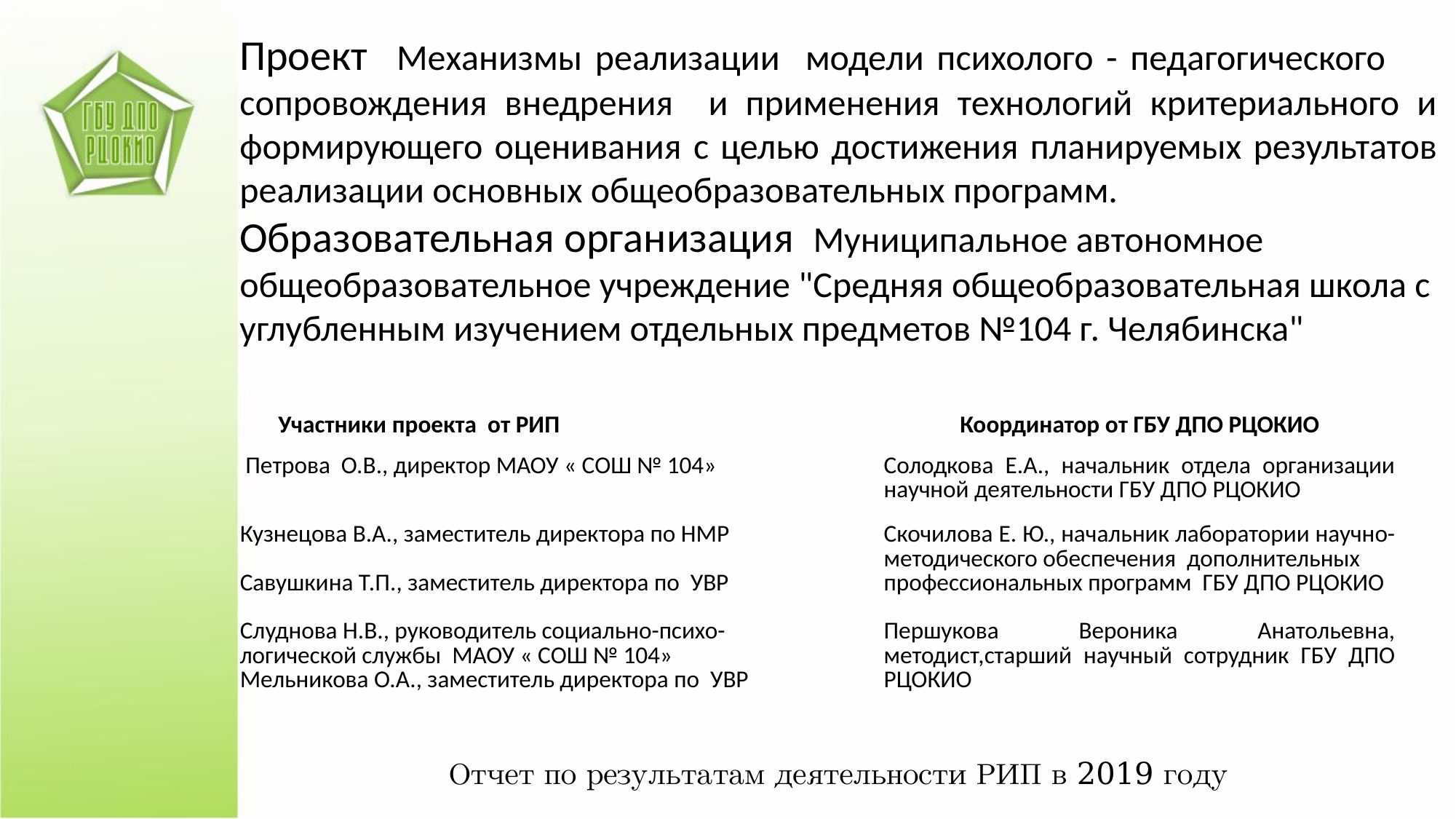

Проект  Механизмы реализации  модели психолого - педагогического     сопровождения внедрения  и применения технологий критериального и формирующего оценивания с целью достижения планируемых результатов реализации основных общеобразовательных программ.
Образовательная организация  Муниципальное автономное общеобразовательное учреждение "Средняя общеобразовательная школа с углубленным изучением отдельных предметов №104 г. Челябинска"
| Участники проекта от РИП | Координатор от ГБУ ДПО РЦОКИО |
| --- | --- |
| Петрова О.В., директор МАОУ « СОШ № 104» | Солодкова Е.А., начальник отдела организации научной деятельности ГБУ ДПО РЦОКИО |
| Кузнецова В.А., заместитель директора по НМР Савушкина Т.П., заместитель директора по УВР Слуднова Н.В., руководитель социально-психо- логической службы МАОУ « СОШ № 104» Мельникова О.А., заместитель директора по УВР | Скочилова Е. Ю., начальник лаборатории научно-методического обеспечения дополнительных профессиональных программ ГБУ ДПО РЦОКИО Першукова Вероника Анатольевна, методист,старший научный сотрудник ГБУ ДПО РЦОКИО |
Отчет по результатам деятельности РИП в 2019 году